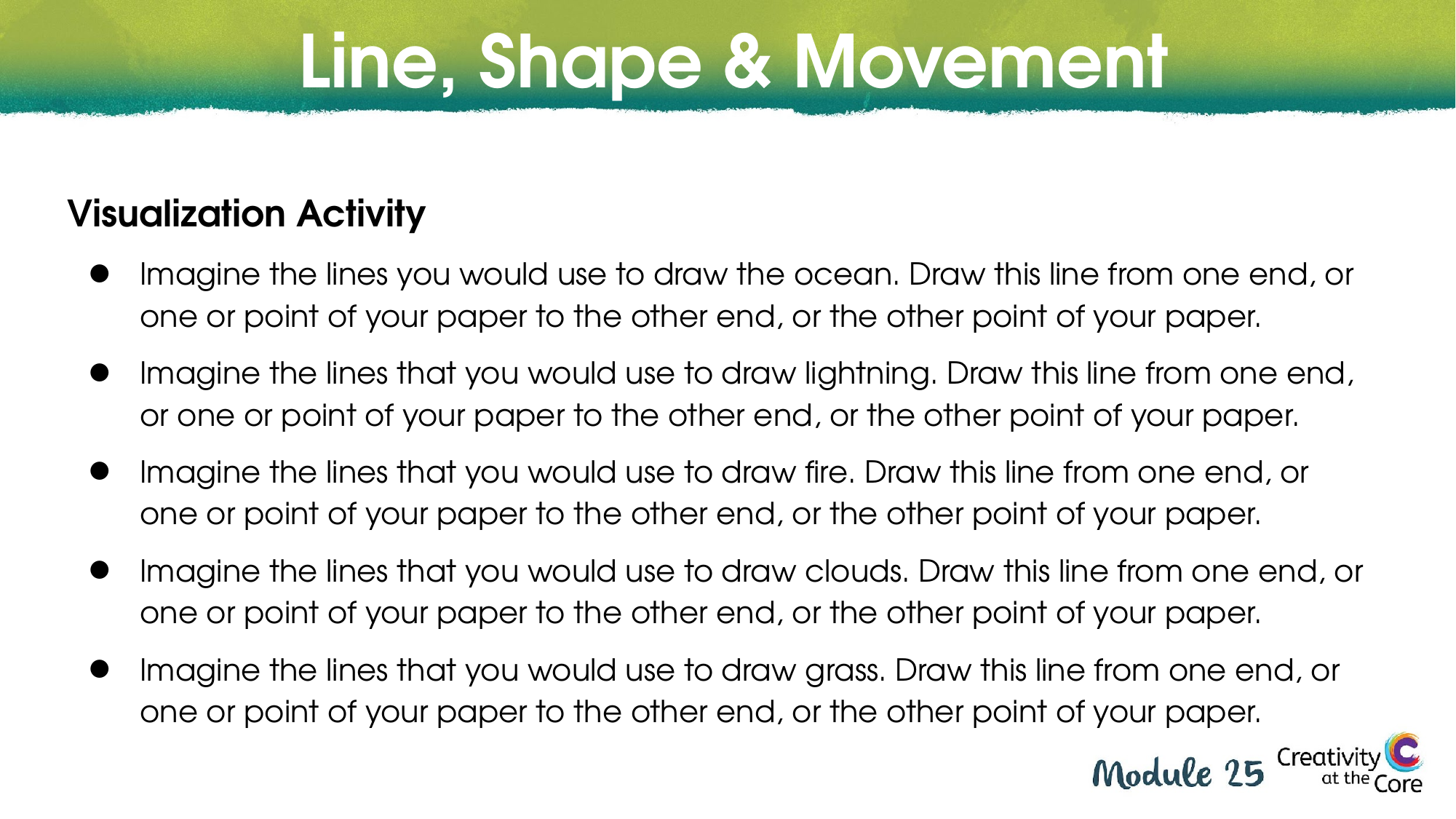

Line, Shape & Movement
Visualization Activity
Imagine the lines you would use to draw the ocean. Draw this line from one end, or one or point of your paper to the other end, or the other point of your paper.
Imagine the lines that you would use to draw lightning. Draw this line from one end, or one or point of your paper to the other end, or the other point of your paper.
Imagine the lines that you would use to draw fire. Draw this line from one end, or one or point of your paper to the other end, or the other point of your paper.
Imagine the lines that you would use to draw clouds. Draw this line from one end, or one or point of your paper to the other end, or the other point of your paper.
Imagine the lines that you would use to draw grass. Draw this line from one end, or one or point of your paper to the other end, or the other point of your paper.